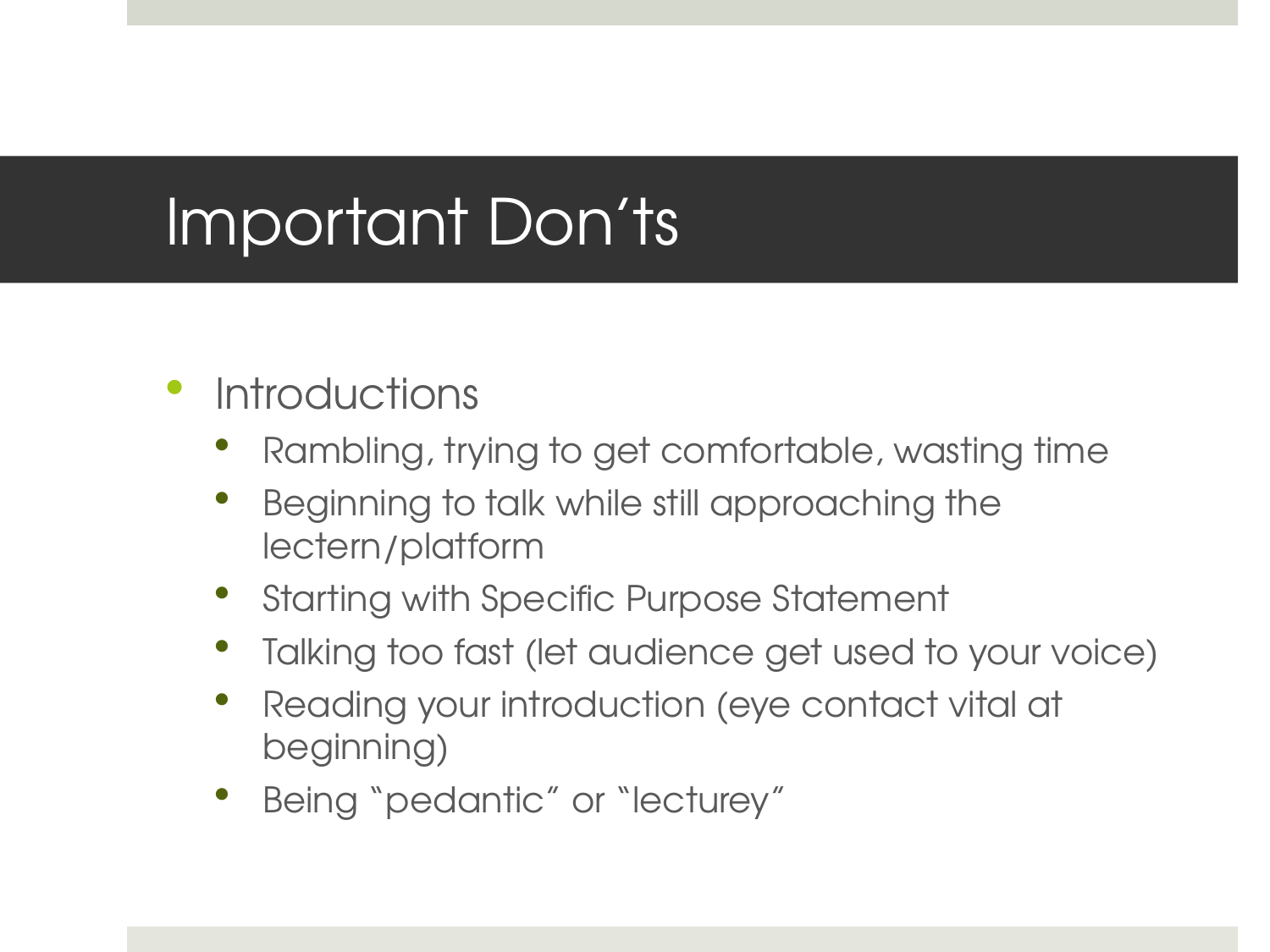

# Important Don’ts
Introductions
Rambling, trying to get comfortable, wasting time
Beginning to talk while still approaching the lectern/platform
Starting with Specific Purpose Statement
Talking too fast (let audience get used to your voice)
Reading your introduction (eye contact vital at beginning)
Being “pedantic” or “lecturey”